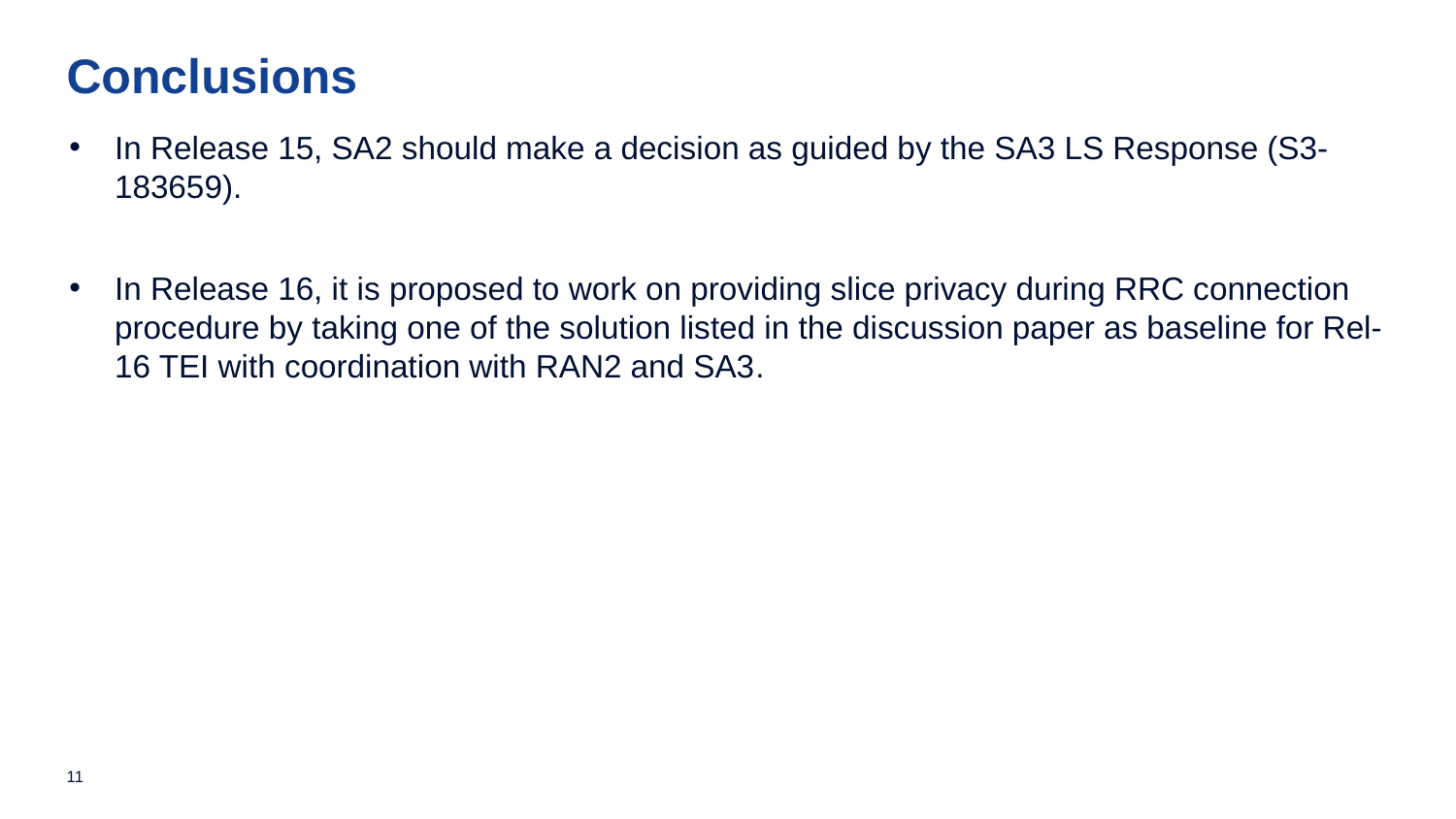

Conclusions
In Release 15, SA2 should make a decision as guided by the SA3 LS Response (S3-183659).

In Release 16, it is proposed to work on providing slice privacy during RRC connection procedure by taking one of the solution listed in the discussion paper as baseline for Rel-16 TEI with coordination with RAN2 and SA3.